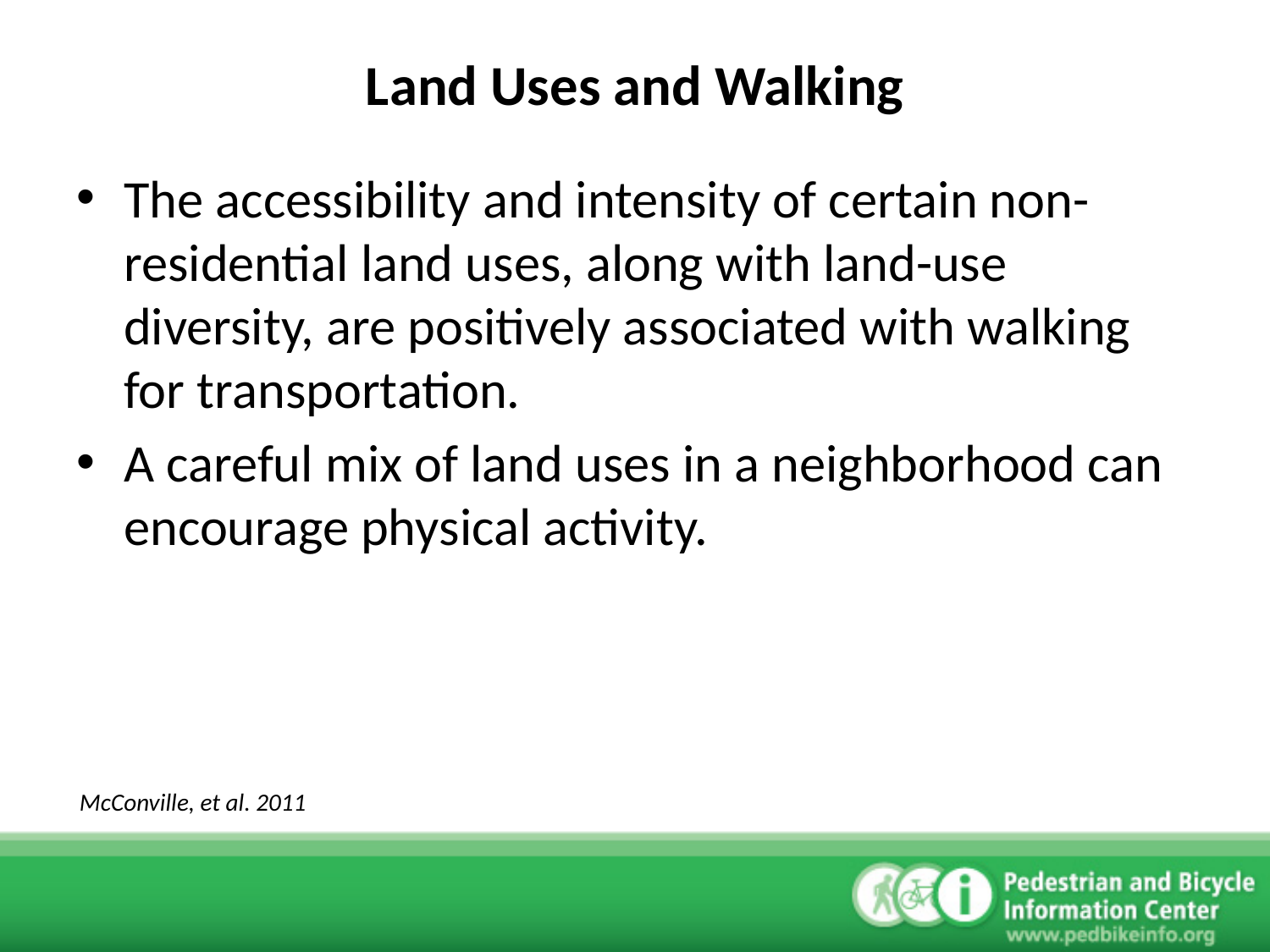

Land Uses and Walking
The accessibility and intensity of certain non-residential land uses, along with land-use diversity, are positively associated with walking for transportation.
A careful mix of land uses in a neighborhood can encourage physical activity.

McConville, et al. 2011